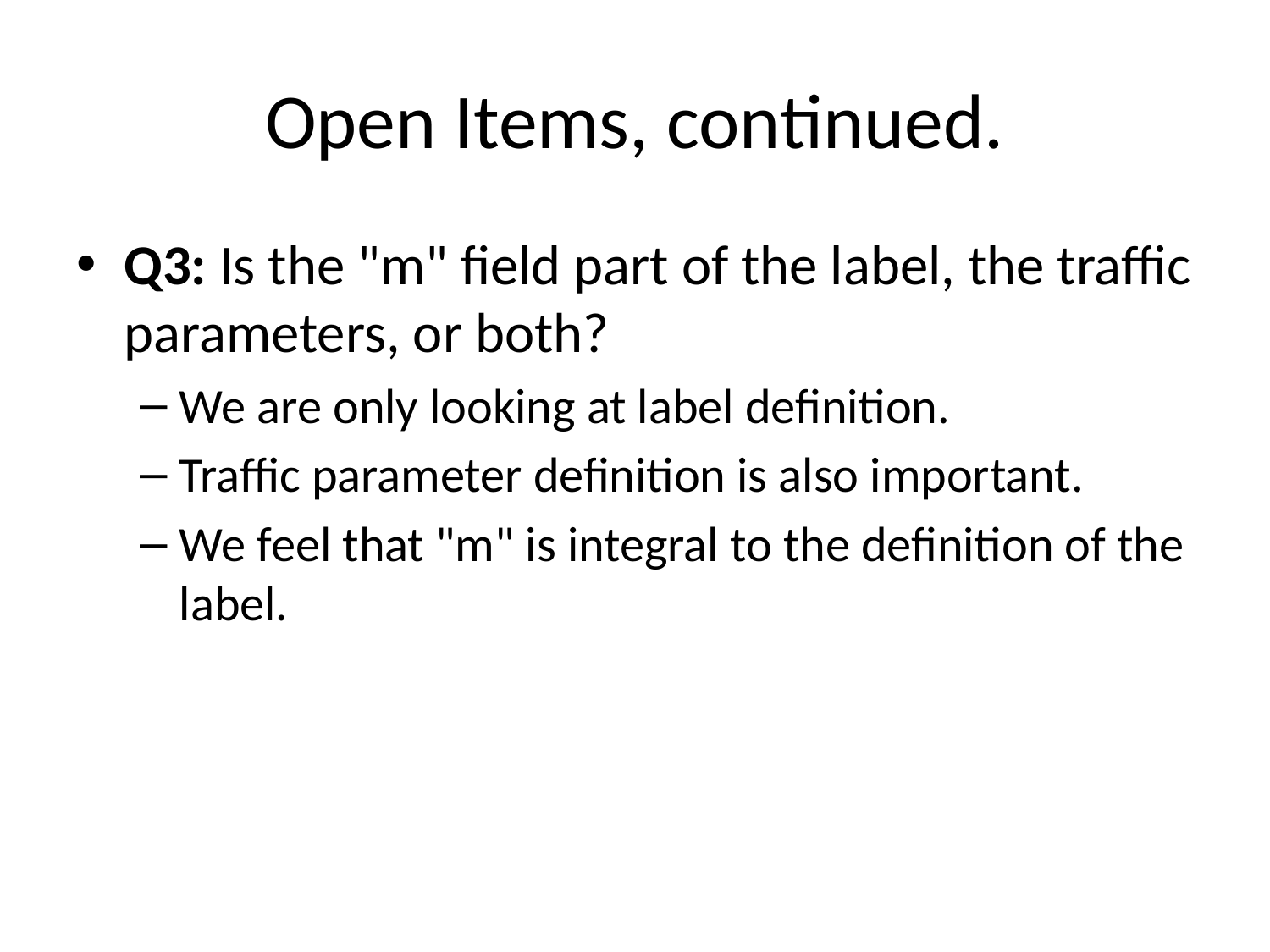

# Open Items, continued.
Q3: Is the "m" field part of the label, the traffic parameters, or both?
We are only looking at label definition.
Traffic parameter definition is also important.
We feel that "m" is integral to the definition of the label.